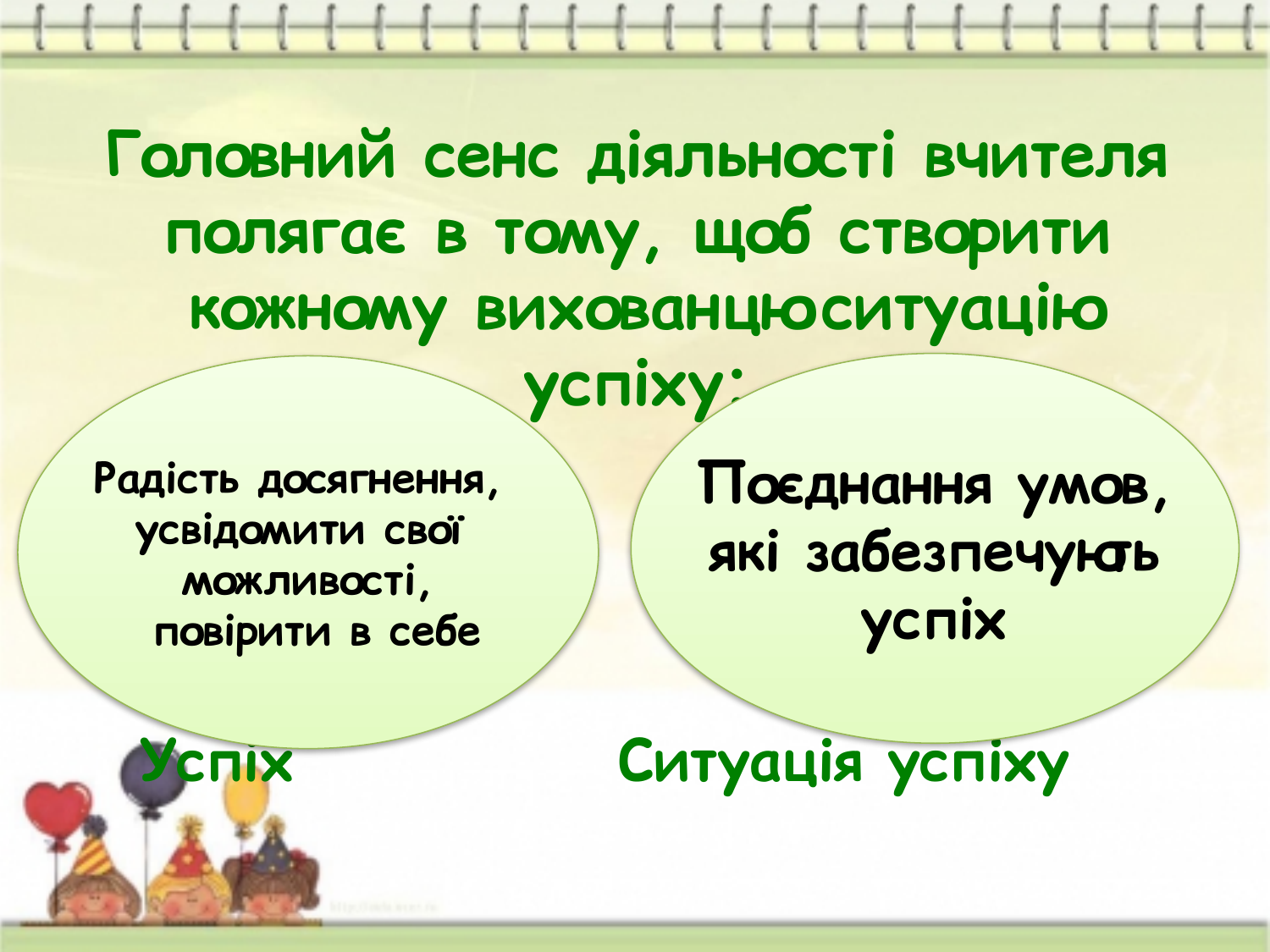

# Головний сенс діяльності вчителя полягає в тому, щоб створити кожному вихованцю ситуацію успіху:
Поєднання умов,
 які забезпечують
успіх
Радість досягнення,
усвідомити свої
можливості,
 повірити в себе

     Успіх             Ситуація успіху